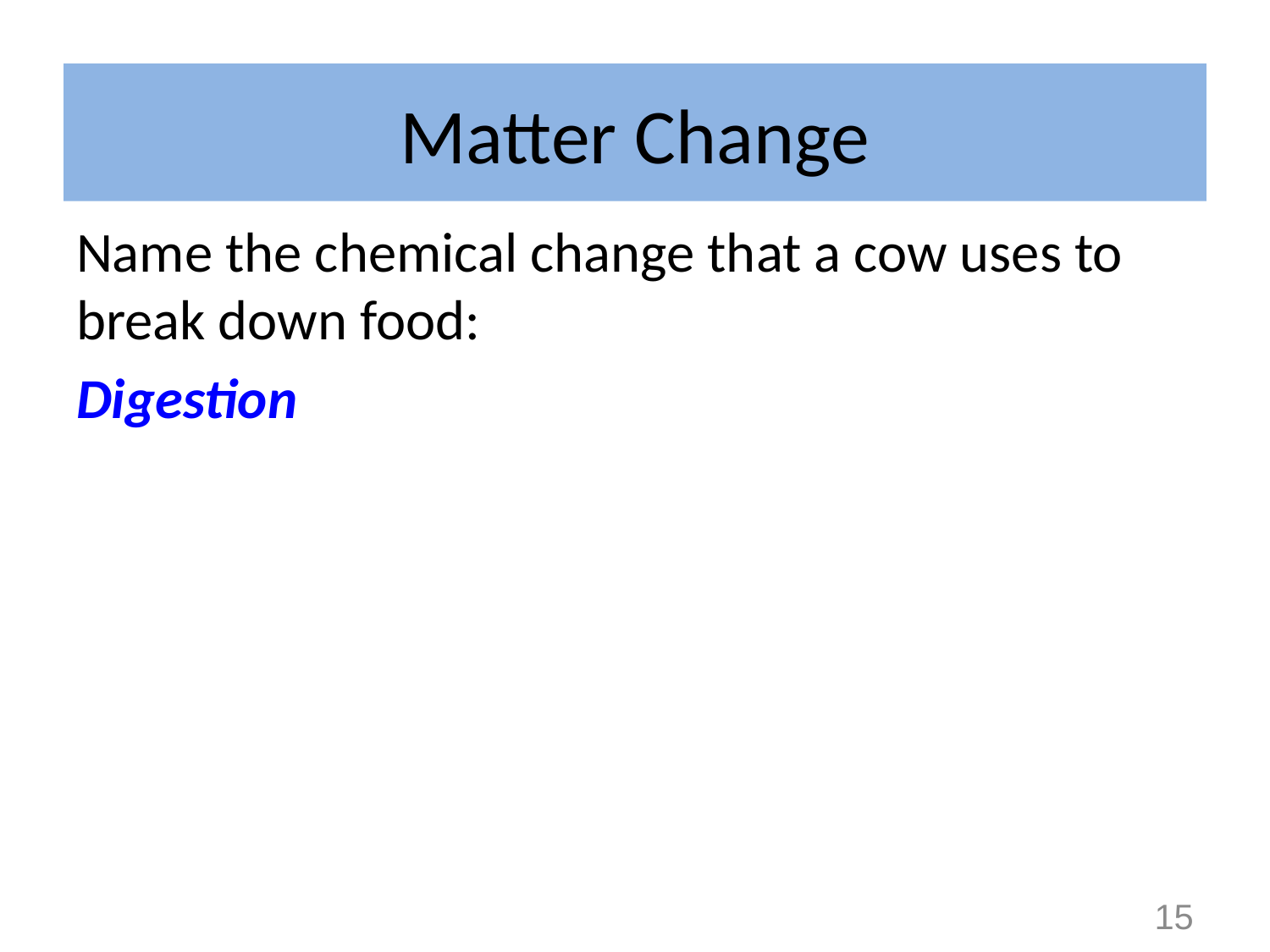

# Matter Change
Name the chemical change that a cow uses to break down food:
Digestion

15